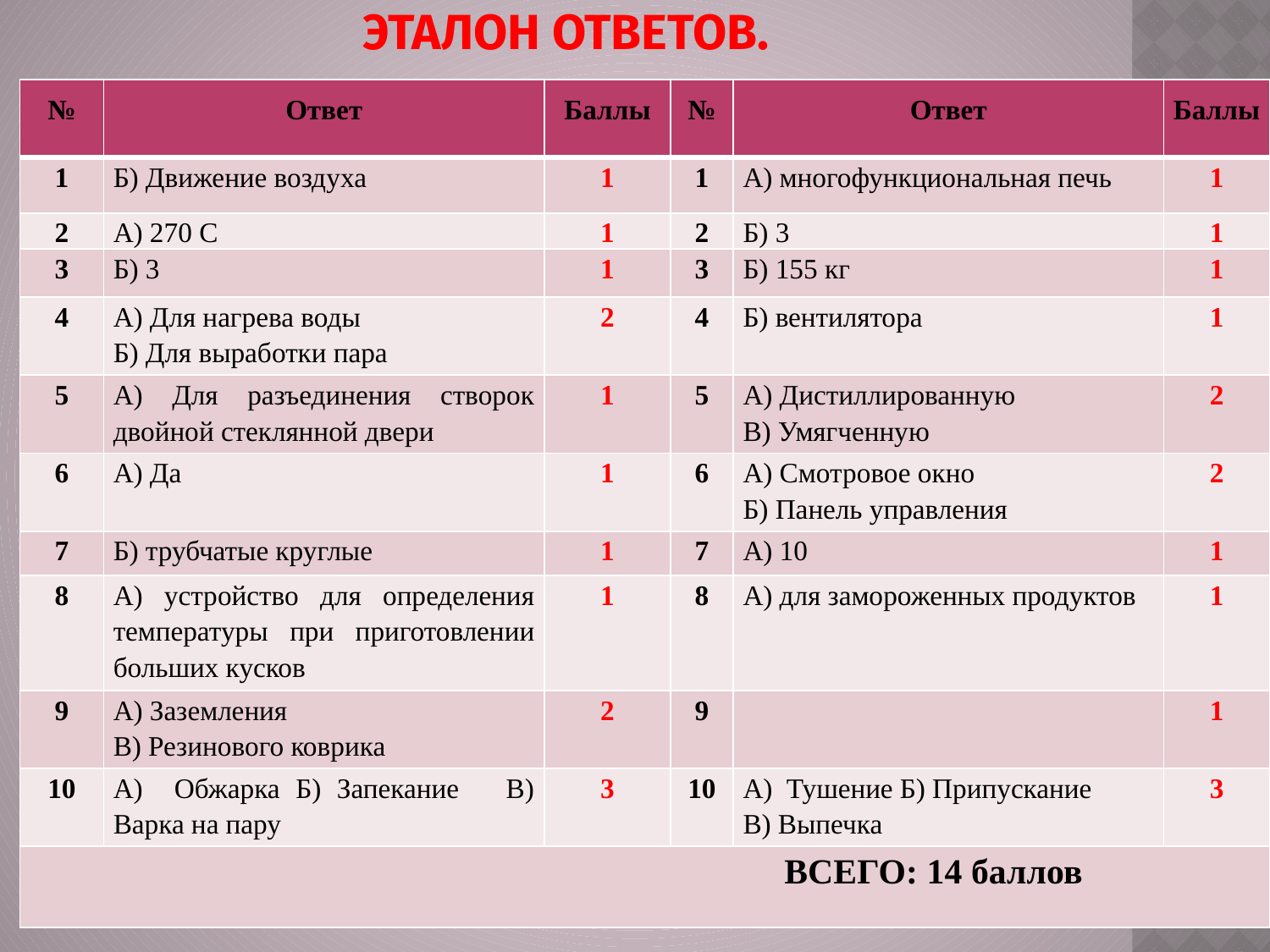

# Эталон ответов.
| № | Ответ | Баллы | № | Ответ | Баллы |
| --- | --- | --- | --- | --- | --- |
| 1 | Б) Движение воздуха | 1 | 1 | А) многофункциональная печь | 1 |
| 2 | А) 270 С | 1 | 2 | Б) 3 | 1 |
| 3 | Б) 3 | 1 | 3 | Б) 155 кг | 1 |
| 4 | А) Для нагрева воды Б) Для выработки пара | 2 | 4 | Б) вентилятора | 1 |
| 5 | А) Для разъединения створок двойной стеклянной двери | 1 | 5 | А) Дистиллированную В) Умягченную | 2 |
| 6 | А) Да | 1 | 6 | А) Смотровое окно Б) Панель управления | 2 |
| 7 | Б) трубчатые круглые | 1 | 7 | А) 10 | 1 |
| 8 | А) устройство для определения температуры при приготовлении больших кусков | 1 | 8 | А) для замороженных продуктов | 1 |
| 9 | А) Заземления В) Резинового коврика | 2 | 9 |  | 1 |
| 10 | А) Обжарка Б) Запекание В) Варка на пару | 3 | 10 | А) Тушение Б) Припускание В) Выпечка | 3 |
| ВСЕГО: 14 баллов |  |  |  |  |  |